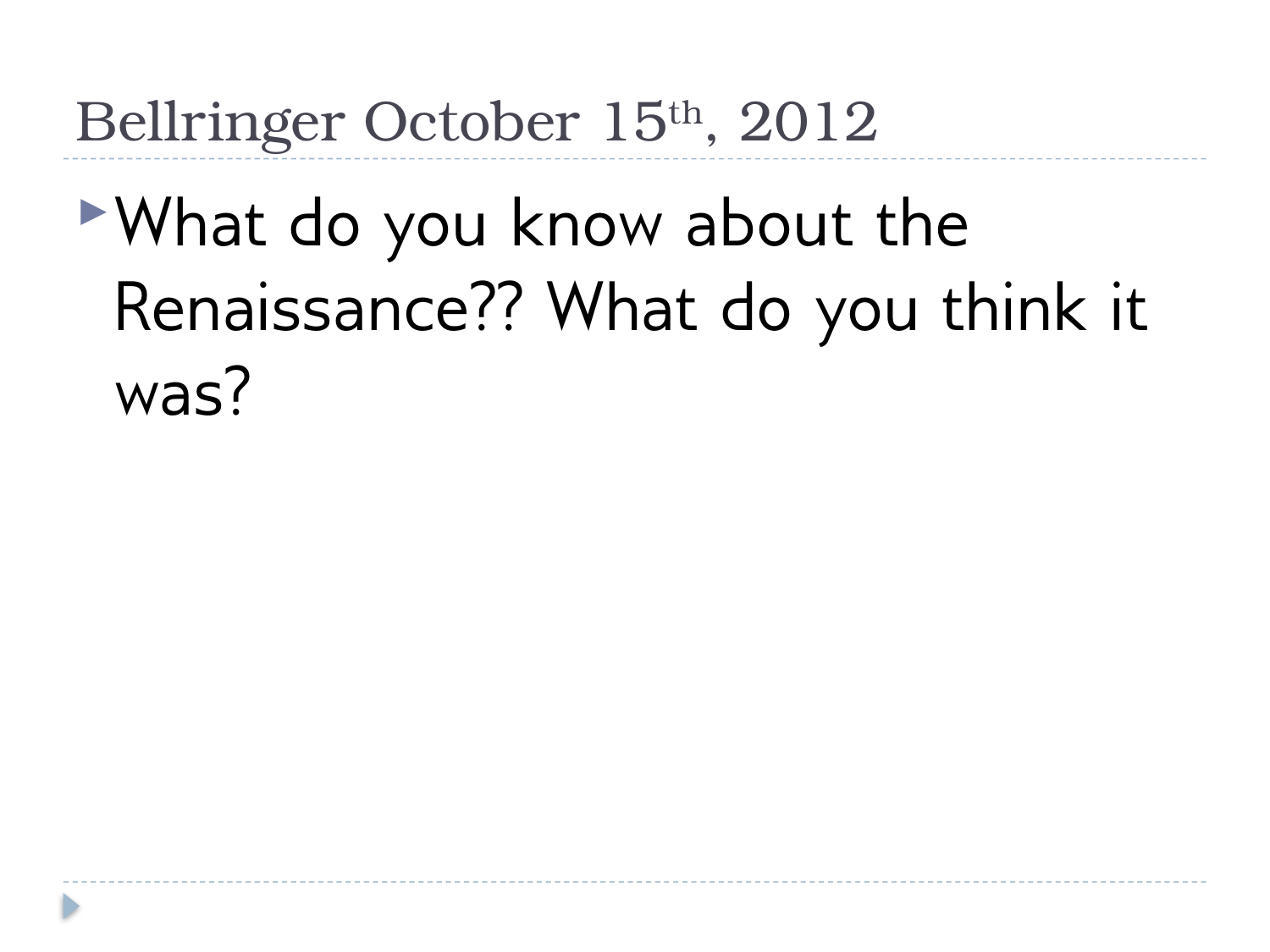

# Bellringer October 15th, 2012
What do you know about the Renaissance?? What do you think it was?